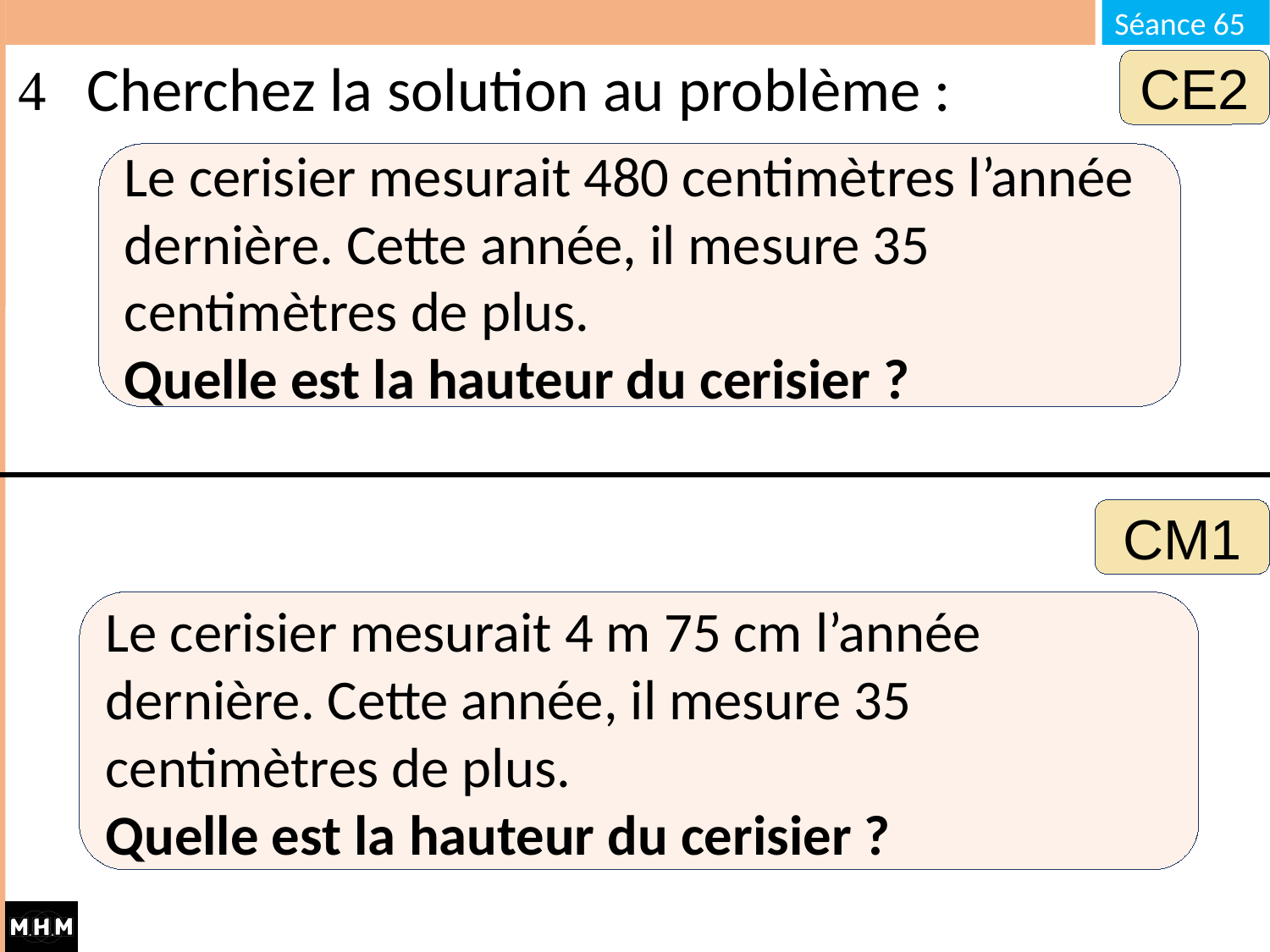

# Cherchez la solution au problème :
CE2
Le cerisier mesurait 480 centimètres l’année dernière. Cette année, il mesure 35 centimètres de plus.
Quelle est la hauteur du cerisier ?

CM1
Le cerisier mesurait 4 m 75 cm l’année dernière. Cette année, il mesure 35 centimètres de plus.
Quelle est la hauteur du cerisier ?